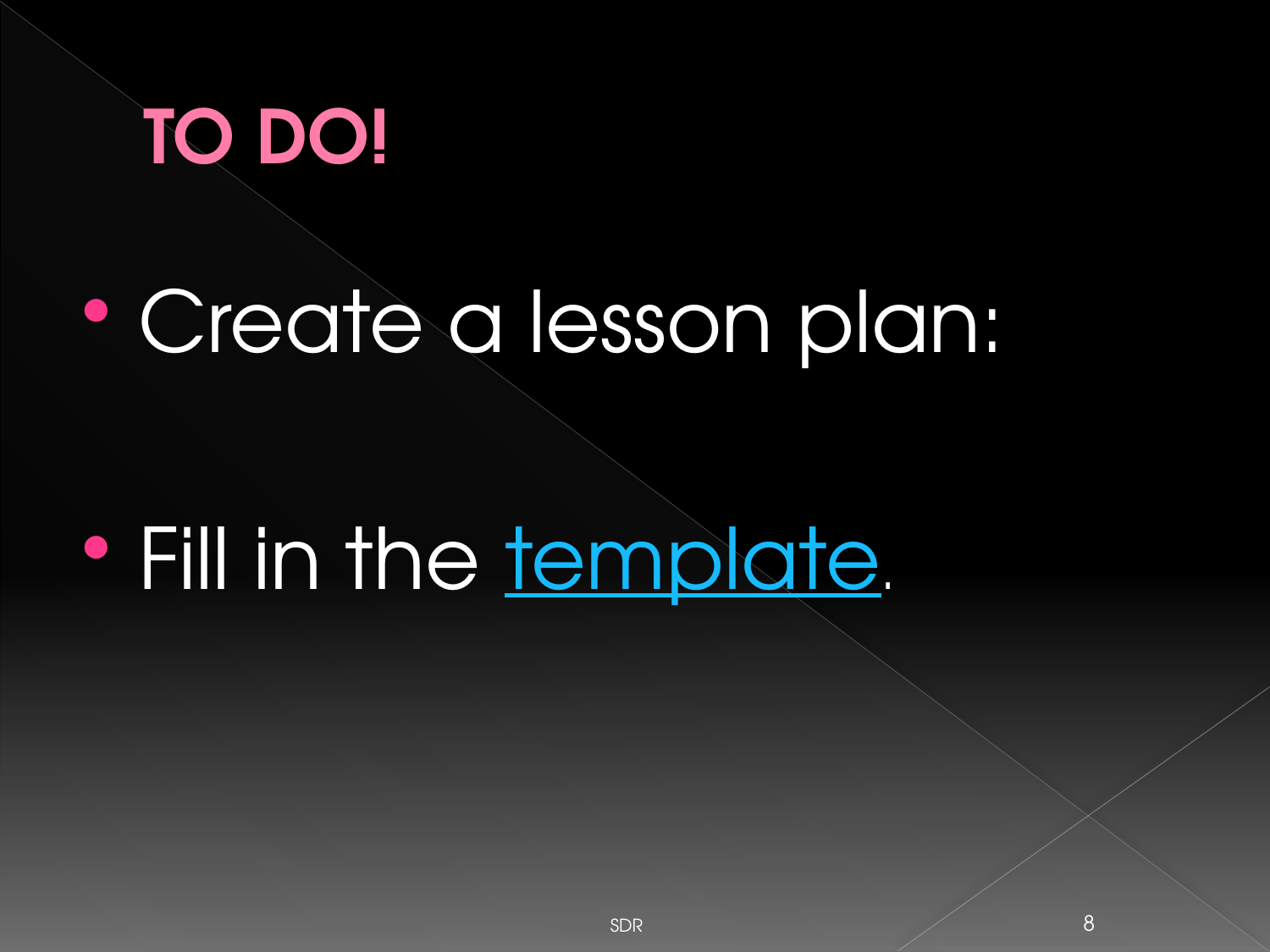

# TO DO!
Create a lesson plan:

Fill in the template.
SDR
8